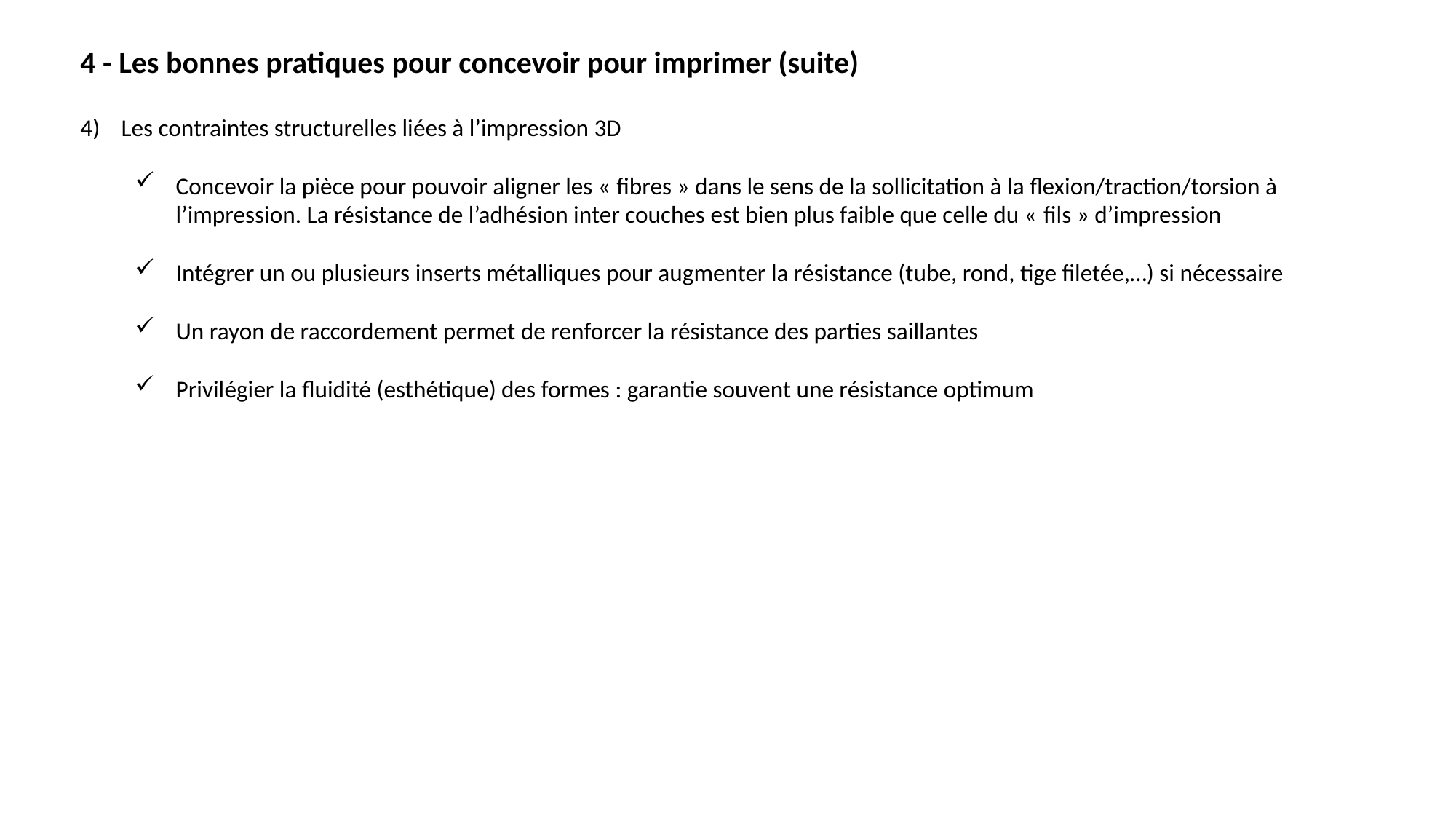

4 - Les bonnes pratiques pour concevoir pour imprimer (suite)

Les contraintes structurelles liées à l’impression 3D

Concevoir la pièce pour pouvoir aligner les « fibres » dans le sens de la sollicitation à la flexion/traction/torsion à l’impression. La résistance de l’adhésion inter couches est bien plus faible que celle du « fils » d’impression

Intégrer un ou plusieurs inserts métalliques pour augmenter la résistance (tube, rond, tige filetée,…) si nécessaire

Un rayon de raccordement permet de renforcer la résistance des parties saillantes

Privilégier la fluidité (esthétique) des formes : garantie souvent une résistance optimum